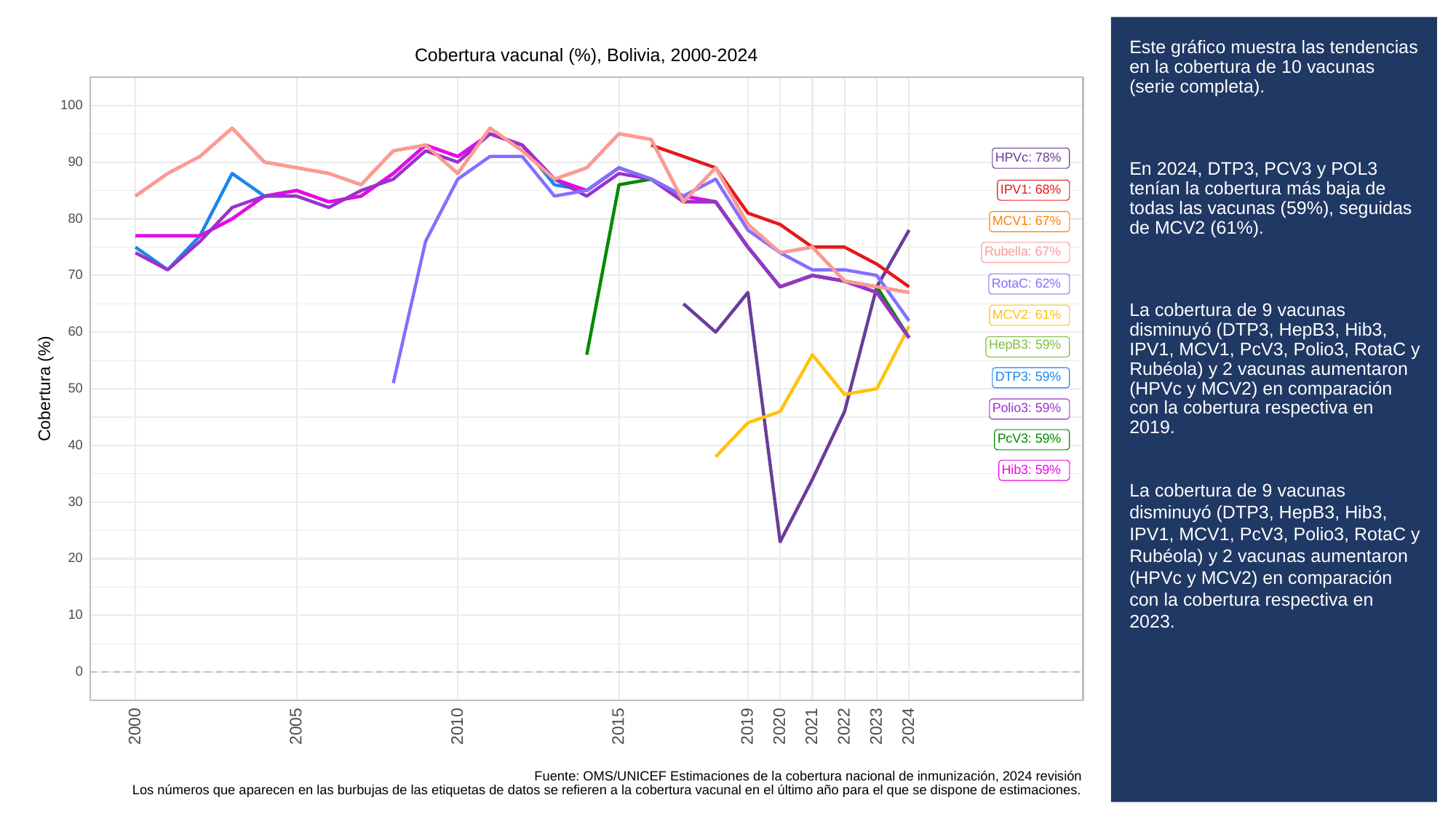

# Este gráfico muestra las tendencias en la cobertura de 10 vacunas (serie completa).

En 2024, DTP3, PCV3 y POL3 tenían la cobertura más baja de todas las vacunas (59%), seguidas de MCV2 (61%).

La cobertura de 9 vacunas disminuyó (DTP3, HepB3, Hib3, IPV1, MCV1, PcV3, Polio3, RotaC y Rubéola) y 2 vacunas aumentaron (HPVc y MCV2) en comparación con la cobertura respectiva en 2019.

La cobertura de 9 vacunas disminuyó (DTP3, HepB3, Hib3, IPV1, MCV1, PcV3, Polio3, RotaC y Rubéola) y 2 vacunas aumentaron (HPVc y MCV2) en comparación con la cobertura respectiva en 2023.

Cobertura vacunal (%), Bolivia, 2000-2024

100

HPVc: 78%

90

IPV1: 68%

80
MCV1: 67%

Rubella: 67%

70

RotaC: 62%

MCV2: 61%

60

HepB3: 59%

DTP3: 59%
Cobertura (%)
50

Polio3: 59%

PcV3: 59%
40

Hib3: 59%

30

20

10

0

2023
2000
2005
2010
2015
2019
2020
2021
2022
2024
Fuente: OMS/UNICEF Estimaciones de la cobertura nacional de inmunización, 2024 revisión
Los números que aparecen en las burbujas de las etiquetas de datos se refieren a la cobertura vacunal en el último año para el que se dispone de estimaciones.